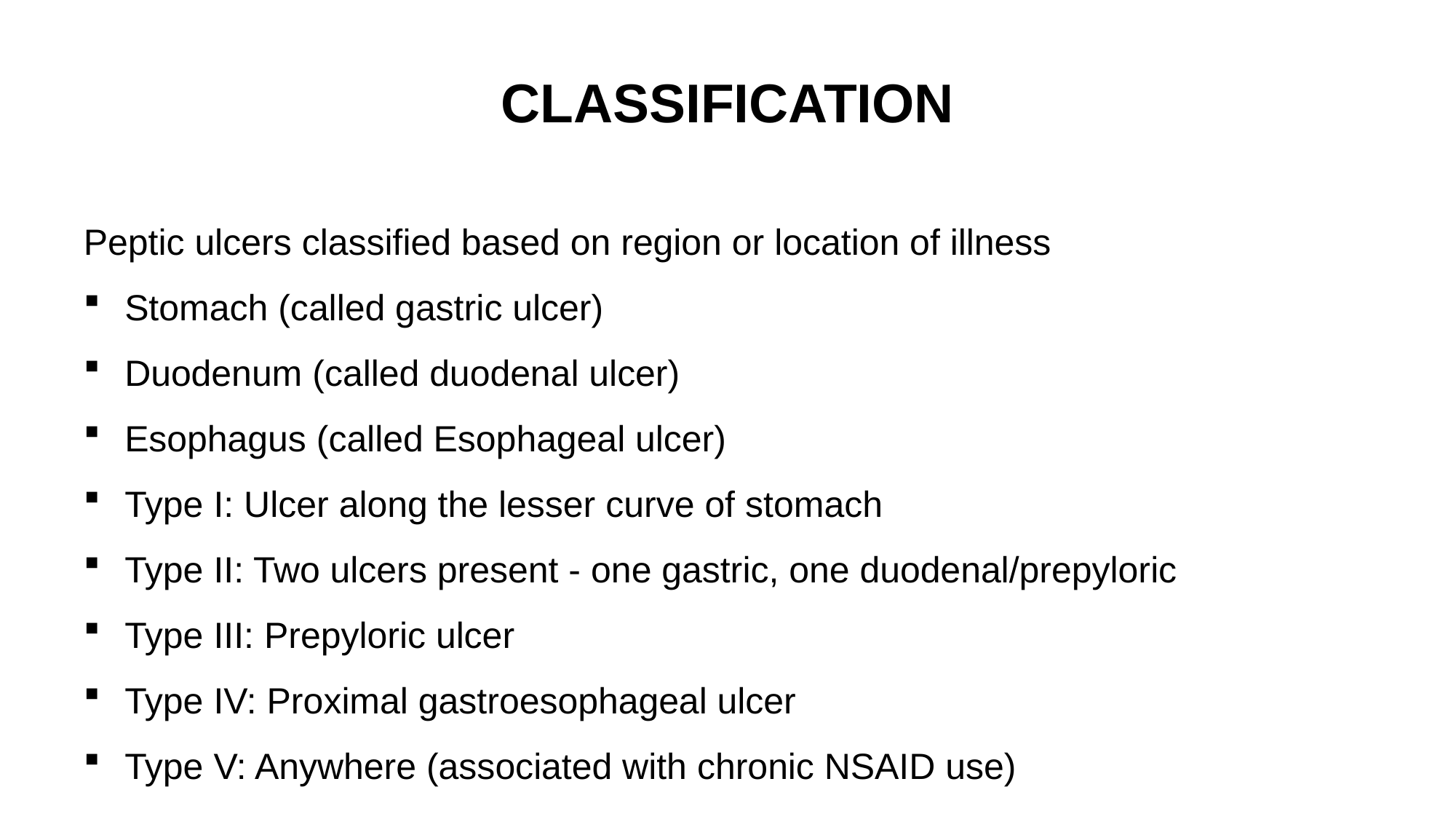

# CLASSIFICATION
Peptic ulcers classified based on region or location of illness
Stomach (called gastric ulcer)
Duodenum (called duodenal ulcer)
Esophagus (called Esophageal ulcer)
Type I: Ulcer along the lesser curve of stomach
Type II: Two ulcers present - one gastric, one duodenal/prepyloric
Type III: Prepyloric ulcer
Type IV: Proximal gastroesophageal ulcer
Type V: Anywhere (associated with chronic NSAID use)